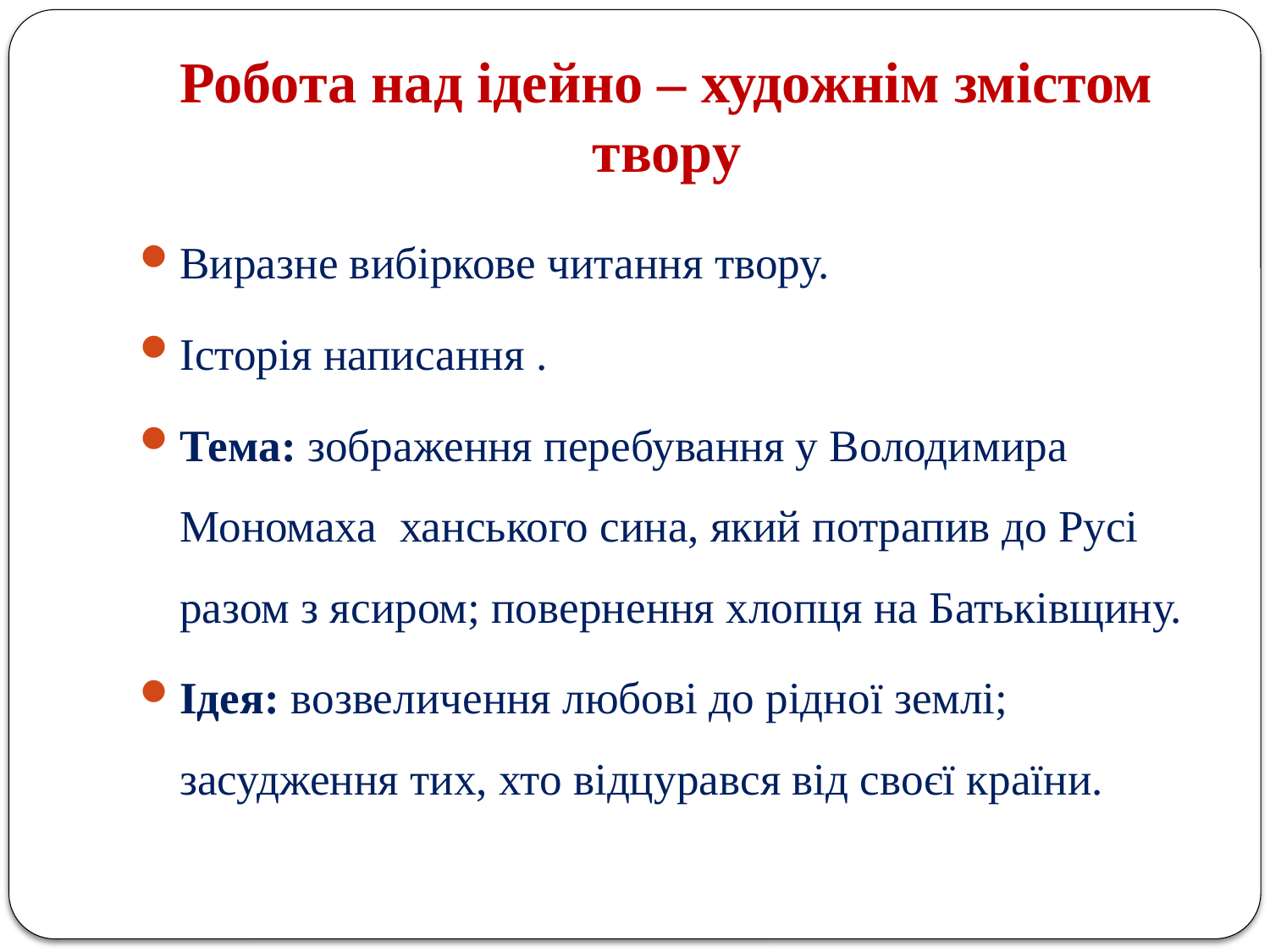

# Робота над ідейно – художнім змістом твору
Виразне вибіркове читання твору.
Історія написання .
Тема: зображення перебування у Володимира Мономаха  ханського сина, який потрапив до Русі разом з ясиром; повернення хлопця на Батьківщину.
Ідея: возвеличення любові до рідної землі; засудження тих, хто відцурався від своєї країни.